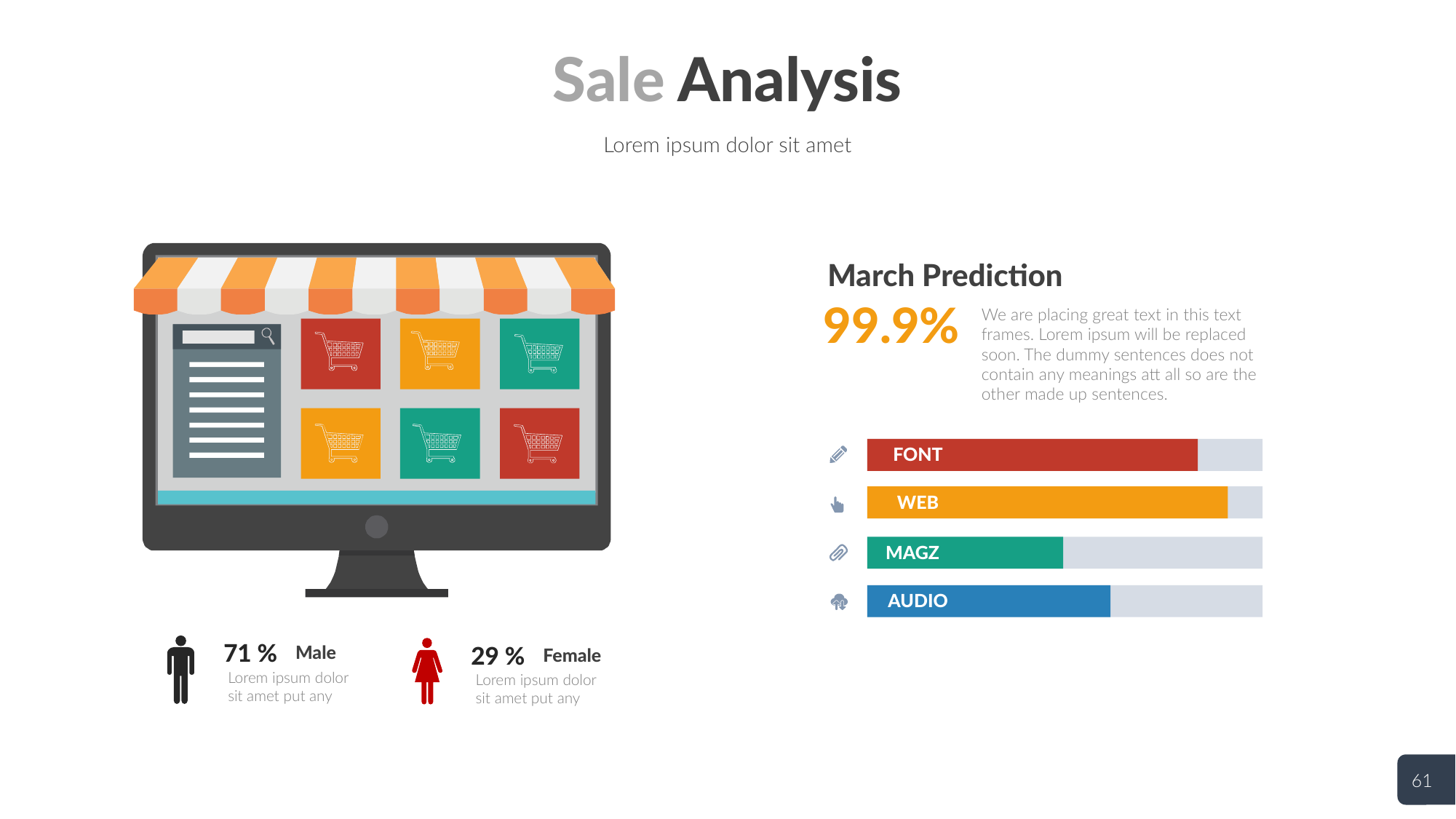

# Sale Analysis
Lorem ipsum dolor sit amet

March Prediction
99.9%
We are placing great text in this text frames. Lorem ipsum will be replaced soon. The dummy sentences does not contain any meanings att all so are the other made up sentences.
FONT

WEB

MAGZ

AUDIO

71 %
Male
Lorem ipsum dolor sit amet put any

29 %
Female
Lorem ipsum dolor sit amet put any

61